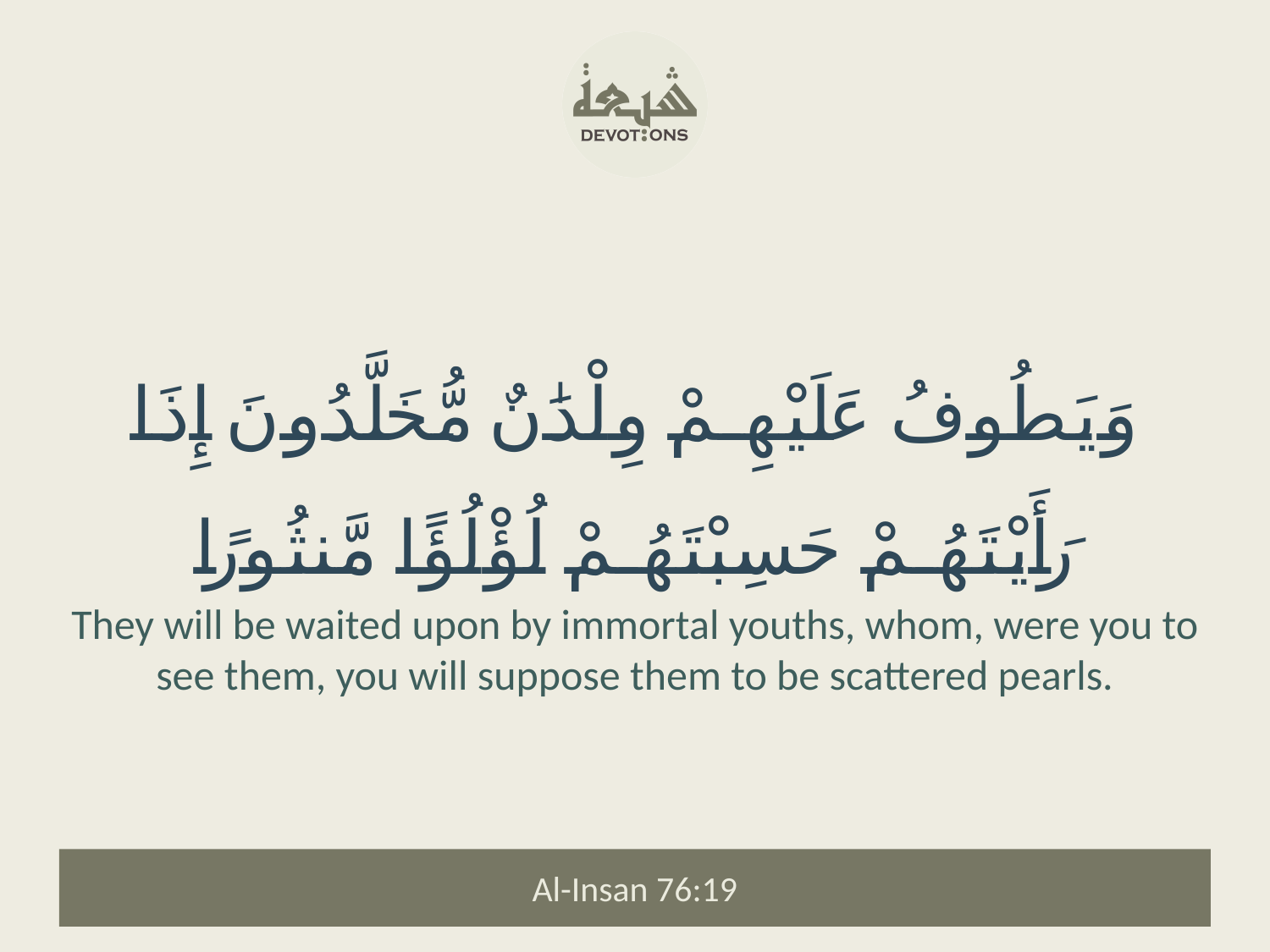

وَيَطُوفُ عَلَيْهِمْ وِلْدَٰنٌ مُّخَلَّدُونَ إِذَا رَأَيْتَهُمْ حَسِبْتَهُمْ لُؤْلُؤًا مَّنثُورًا
They will be waited upon by immortal youths, whom, were you to see them, you will suppose them to be scattered pearls.
Al-Insan 76:19